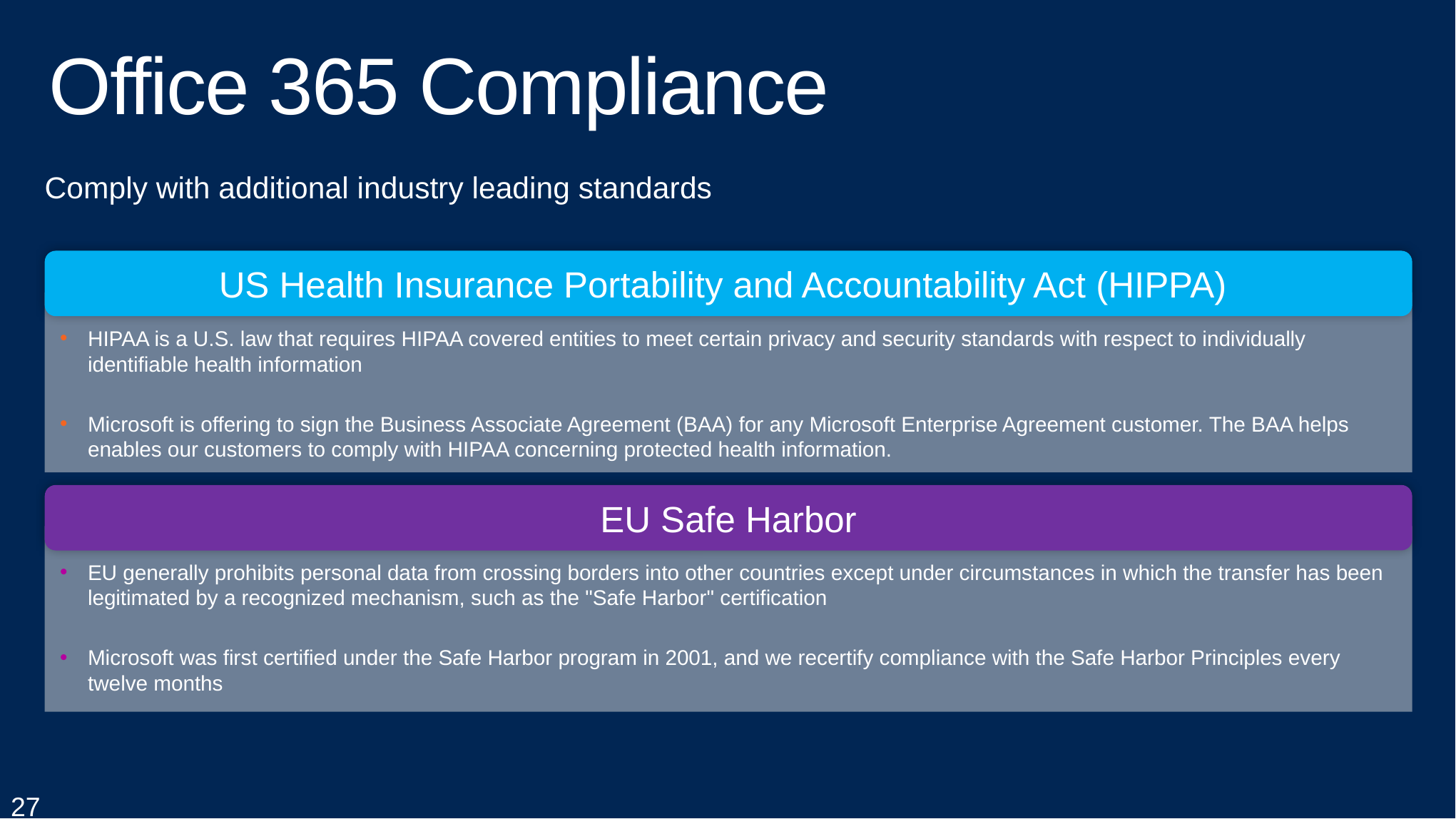

# Office 365 Compliance
Comply with additional industry leading standards
US Health Insurance Portability and Accountability Act (HIPPA)
HIPAA is a U.S. law that requires HIPAA covered entities to meet certain privacy and security standards with respect to individually identifiable health information

Microsoft is offering to sign the Business Associate Agreement (BAA) for any Microsoft Enterprise Agreement customer. The BAA helps enables our customers to comply with HIPAA concerning protected health information.
EU Safe Harbor
EU generally prohibits personal data from crossing borders into other countries except under circumstances in which the transfer has been legitimated by a recognized mechanism, such as the "Safe Harbor" certification

Microsoft was first certified under the Safe Harbor program in 2001, and we recertify compliance with the Safe Harbor Principles every twelve months

27